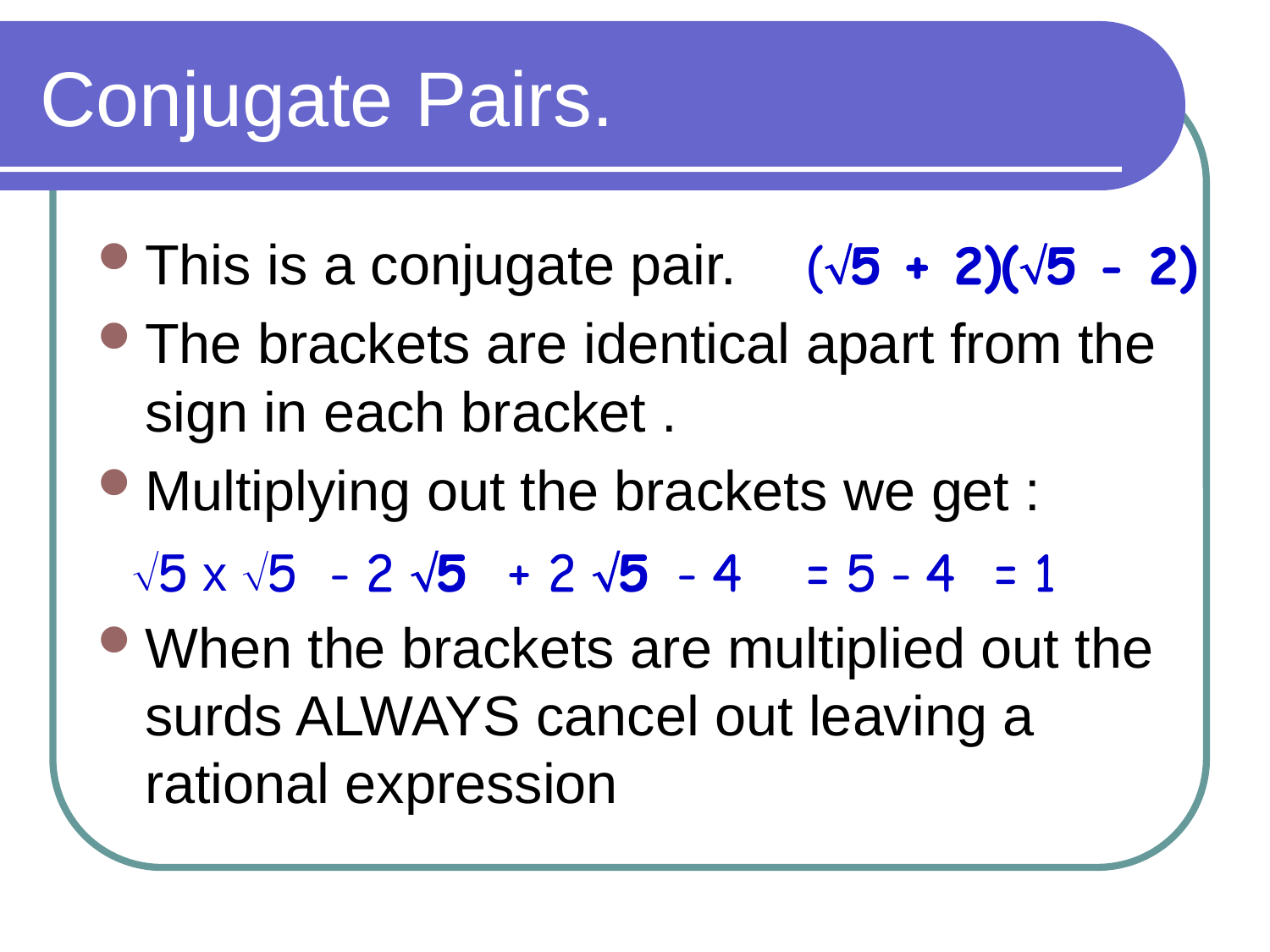

# Conjugate Pairs.
This is a conjugate pair.
The brackets are identical apart from the sign in each bracket .
Multiplying out the brackets we get :

When the brackets are multiplied out the surds ALWAYS cancel out leaving a rational expression

(√5 + 2)(√5 - 2)
√5 x √5
- 2 √5
+ 2 √5
- 4
= 5 - 4
= 1